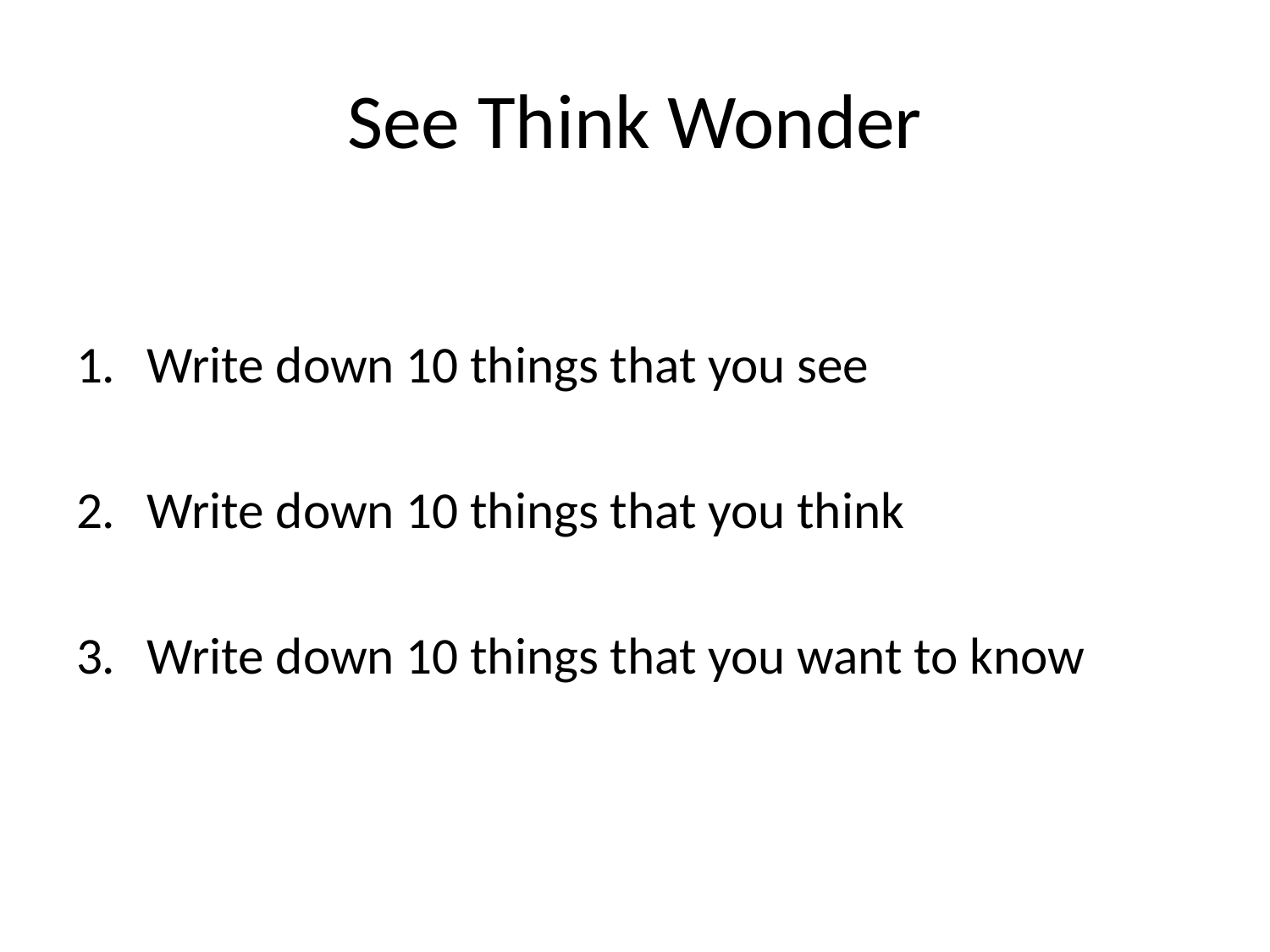

# See Think Wonder

Write down 10 things that you see

Write down 10 things that you think

Write down 10 things that you want to know